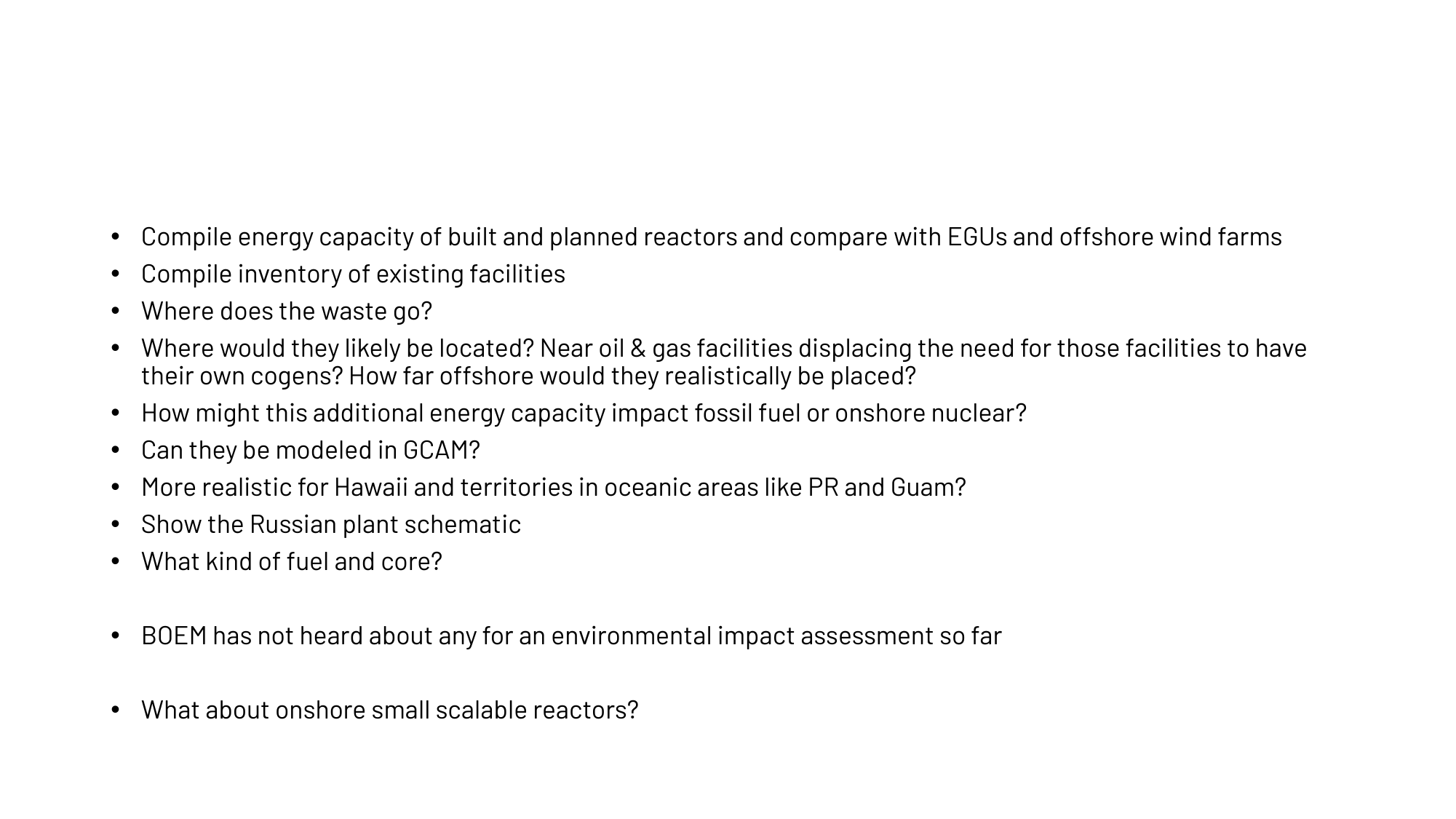

#
Compile energy capacity of built and planned reactors and compare with EGUs and offshore wind farms
Compile inventory of existing facilities
Where does the waste go?
Where would they likely be located? Near oil & gas facilities displacing the need for those facilities to have their own cogens? How far offshore would they realistically be placed?
How might this additional energy capacity impact fossil fuel or onshore nuclear?
Can they be modeled in GCAM?
More realistic for Hawaii and territories in oceanic areas like PR and Guam?
Show the Russian plant schematic
What kind of fuel and core?

BOEM has not heard about any for an environmental impact assessment so far

What about onshore small scalable reactors?